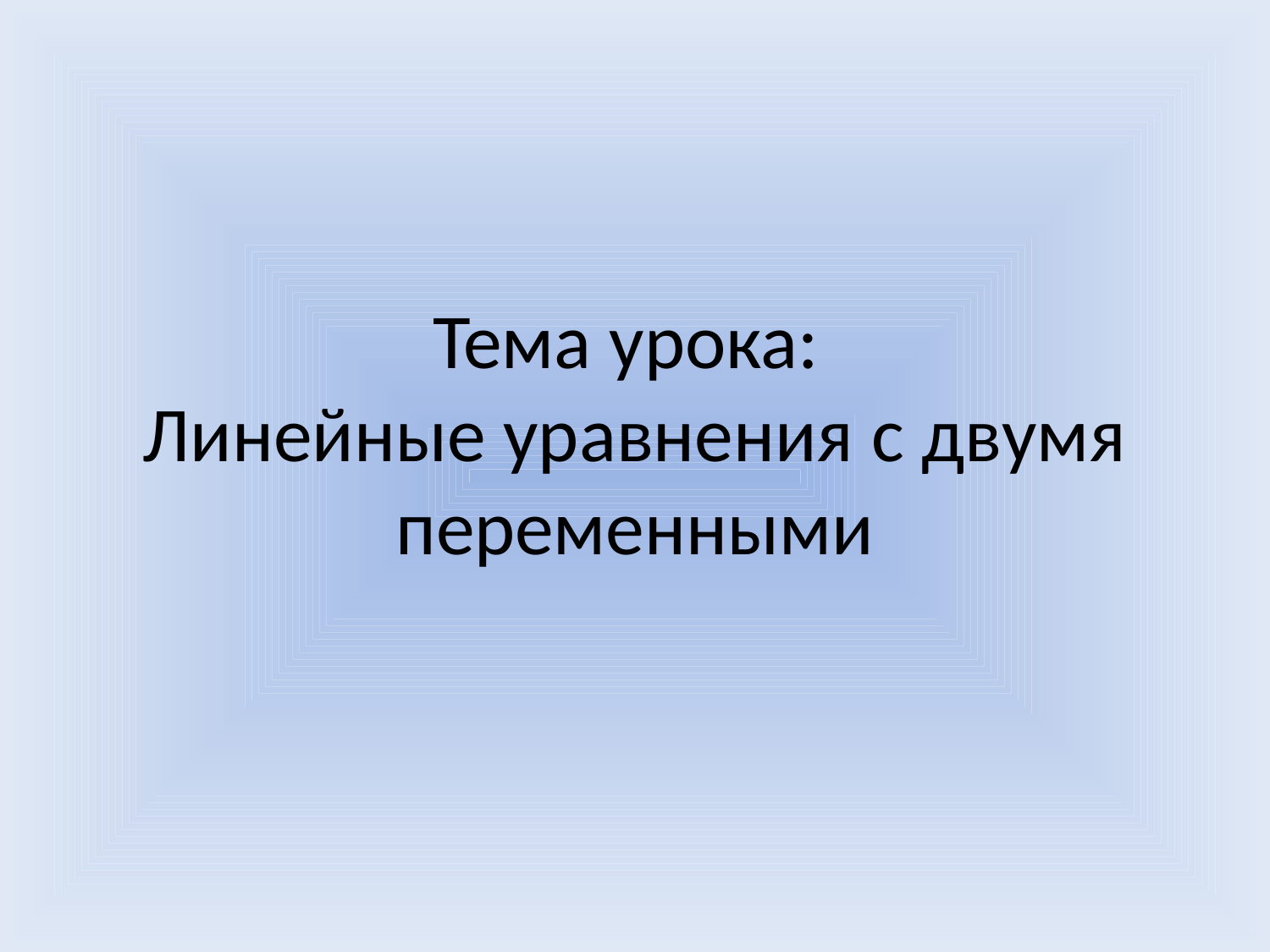

# Тема урока: Линейные уравнения с двумя переменными